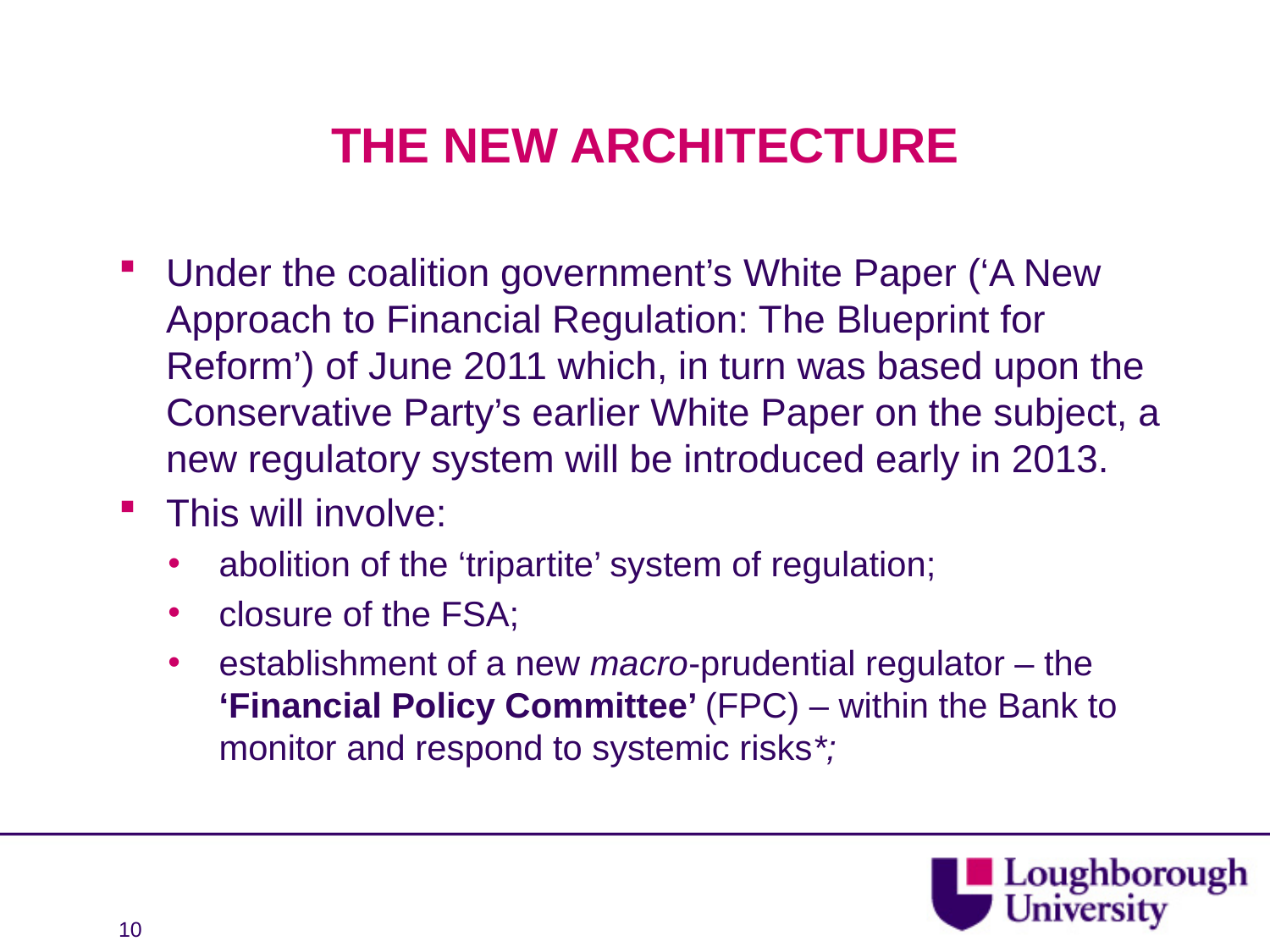

# THE NEW ARCHITECTURE
Under the coalition government’s White Paper (‘A New Approach to Financial Regulation: The Blueprint for Reform’) of June 2011 which, in turn was based upon the Conservative Party’s earlier White Paper on the subject, a new regulatory system will be introduced early in 2013.
This will involve:
abolition of the ‘tripartite’ system of regulation;
closure of the FSA;
establishment of a new macro-prudential regulator – the ‘Financial Policy Committee’ (FPC) – within the Bank to monitor and respond to systemic risks*;
10